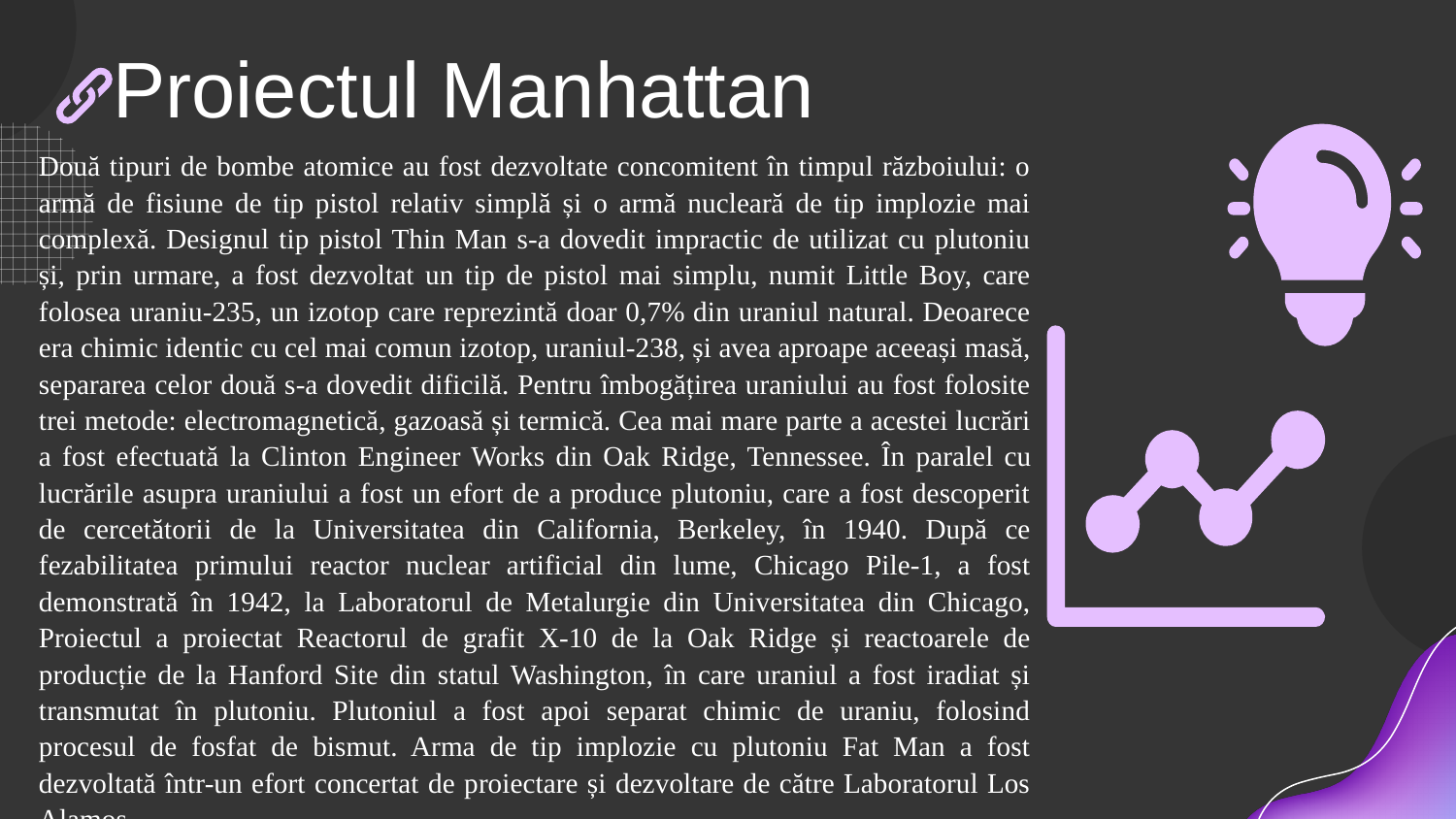

Proiectul Manhattan

Două tipuri de bombe atomice au fost dezvoltate concomitent în timpul războiului: o armă de fisiune de tip pistol relativ simplă și o armă nucleară de tip implozie mai complexă. Designul tip pistol Thin Man s-a dovedit impractic de utilizat cu plutoniu și, prin urmare, a fost dezvoltat un tip de pistol mai simplu, numit Little Boy, care folosea uraniu-235, un izotop care reprezintă doar 0,7% din uraniul natural. Deoarece era chimic identic cu cel mai comun izotop, uraniul-238, și avea aproape aceeași masă, separarea celor două s-a dovedit dificilă. Pentru îmbogățirea uraniului au fost folosite trei metode: electromagnetică, gazoasă și termică. Cea mai mare parte a acestei lucrări a fost efectuată la Clinton Engineer Works din Oak Ridge, Tennessee. În paralel cu lucrările asupra uraniului a fost un efort de a produce plutoniu, care a fost descoperit de cercetătorii de la Universitatea din California, Berkeley, în 1940. După ce fezabilitatea primului reactor nuclear artificial din lume, Chicago Pile-1, a fost demonstrată în 1942, la Laboratorul de Metalurgie din Universitatea din Chicago, Proiectul a proiectat Reactorul de grafit X-10 de la Oak Ridge și reactoarele de producție de la Hanford Site din statul Washington, în care uraniul a fost iradiat și transmutat în plutoniu. Plutoniul a fost apoi separat chimic de uraniu, folosind procesul de fosfat de bismut. Arma de tip implozie cu plutoniu Fat Man a fost dezvoltată într-un efort concertat de proiectare și dezvoltare de către Laboratorul Los Alamos.